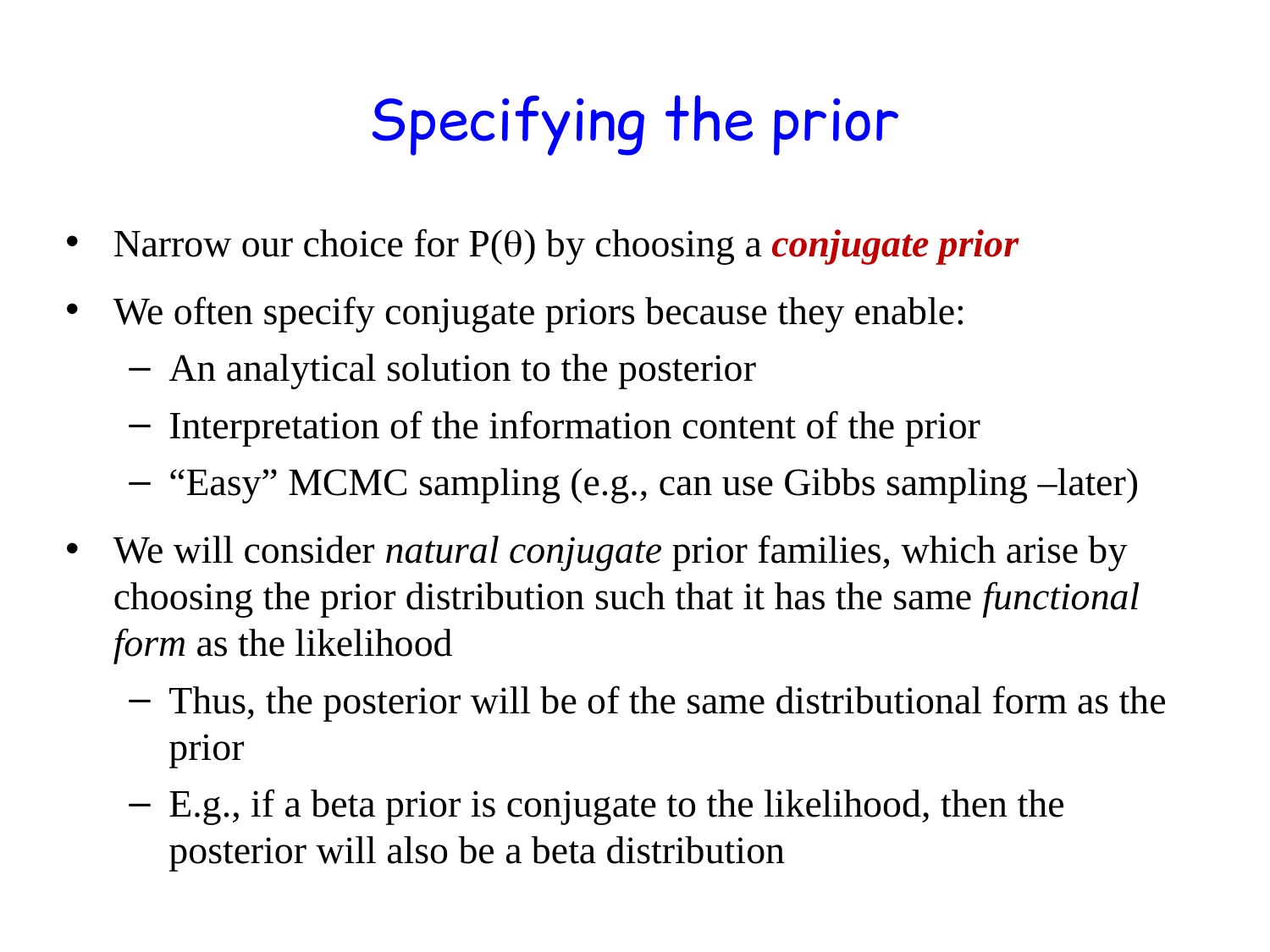

# Specifying the prior
Narrow our choice for P(θ) by choosing a conjugate prior
We often specify conjugate priors because they enable:
An analytical solution to the posterior
Interpretation of the information content of the prior
“Easy” MCMC sampling (e.g., can use Gibbs sampling –later)
We will consider natural conjugate prior families, which arise by choosing the prior distribution such that it has the same functional form as the likelihood
Thus, the posterior will be of the same distributional form as the prior
E.g., if a beta prior is conjugate to the likelihood, then the posterior will also be a beta distribution